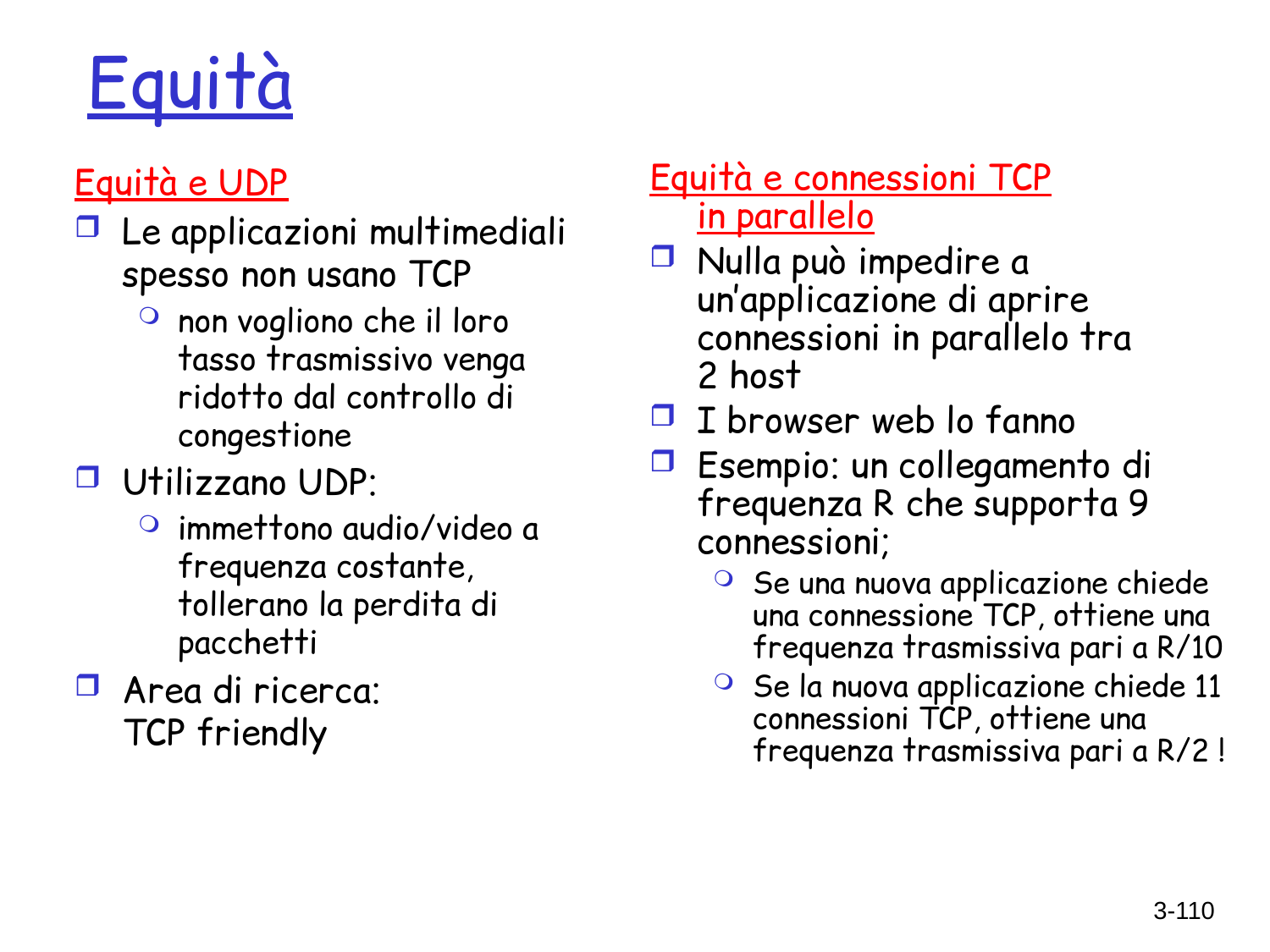

# Equità
Equità e UDP
Le applicazioni multimediali spesso non usano TCP
non vogliono che il loro tasso trasmissivo venga ridotto dal controllo di congestione
Utilizzano UDP:
immettono audio/video a frequenza costante, tollerano la perdita di pacchetti
Area di ricerca:
TCP friendly
Equità e connessioni TCP
in parallelo
Nulla può impedire a un’applicazione di aprire connessioni in parallelo tra
2 host
I browser web lo fanno
Esempio: un collegamento di frequenza R che supporta 9 connessioni;
Se una nuova applicazione chiede una connessione TCP, ottiene una frequenza trasmissiva pari a R/10
Se la nuova applicazione chiede 11 connessioni TCP, ottiene una frequenza trasmissiva pari a R/2 !
3-110